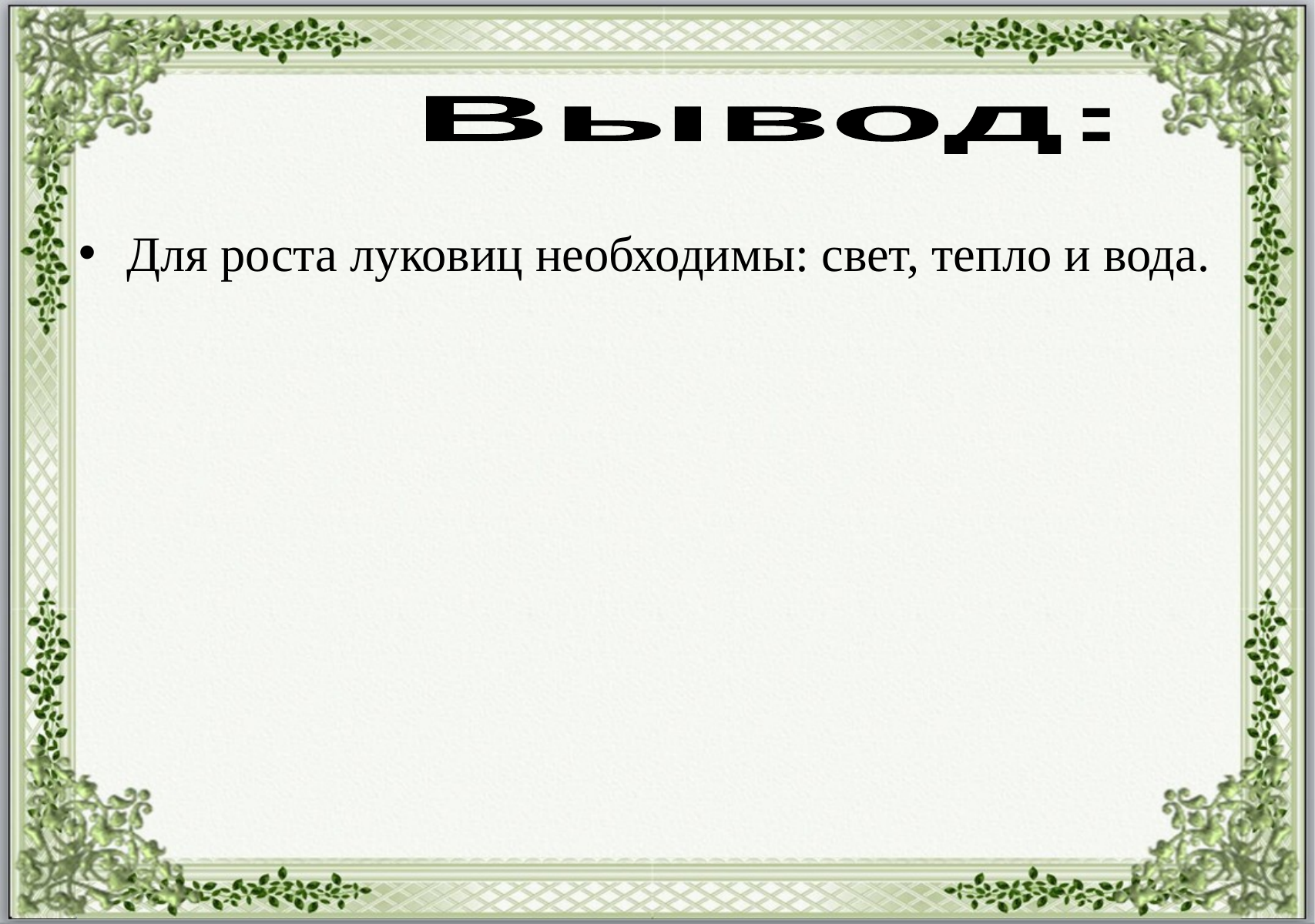

Вывод:
Для роста луковиц необходимы: свет, тепло и вода.